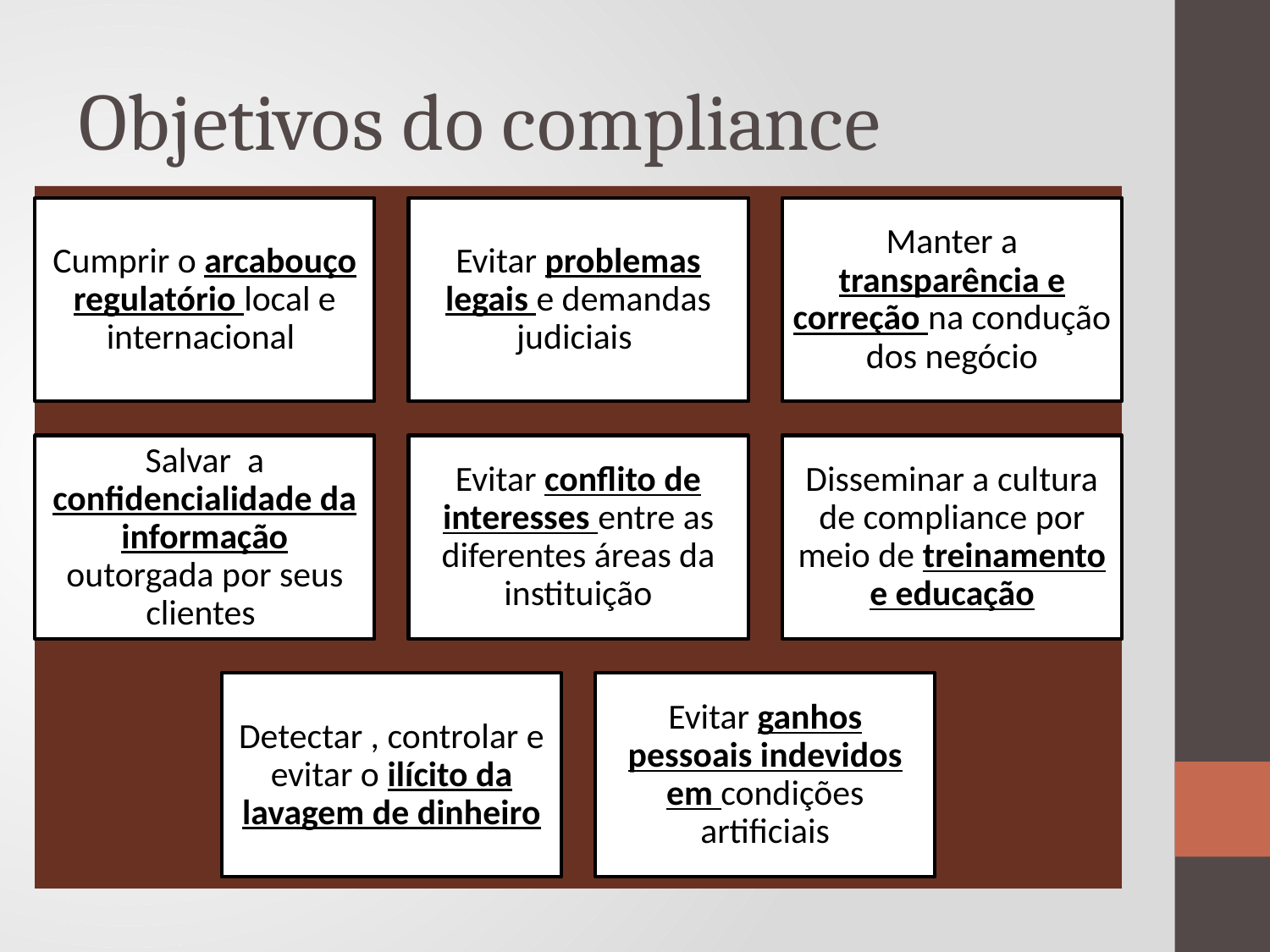

# Objetivos do compliance
Cumprir o arcabouço regulatório local e internacional
Evitar problemas legais e demandas judiciais
Manter a transparência e correção na condução dos negócio
Salvar  a confidencialidade da informação outorgada por seus clientes
Evitar conflito de interesses entre as diferentes áreas da instituição
Disseminar a cultura de compliance por meio de treinamento e educação
Detectar , controlar e evitar o ilícito da lavagem de dinheiro
Evitar ganhos pessoais indevidos em condições artificiais